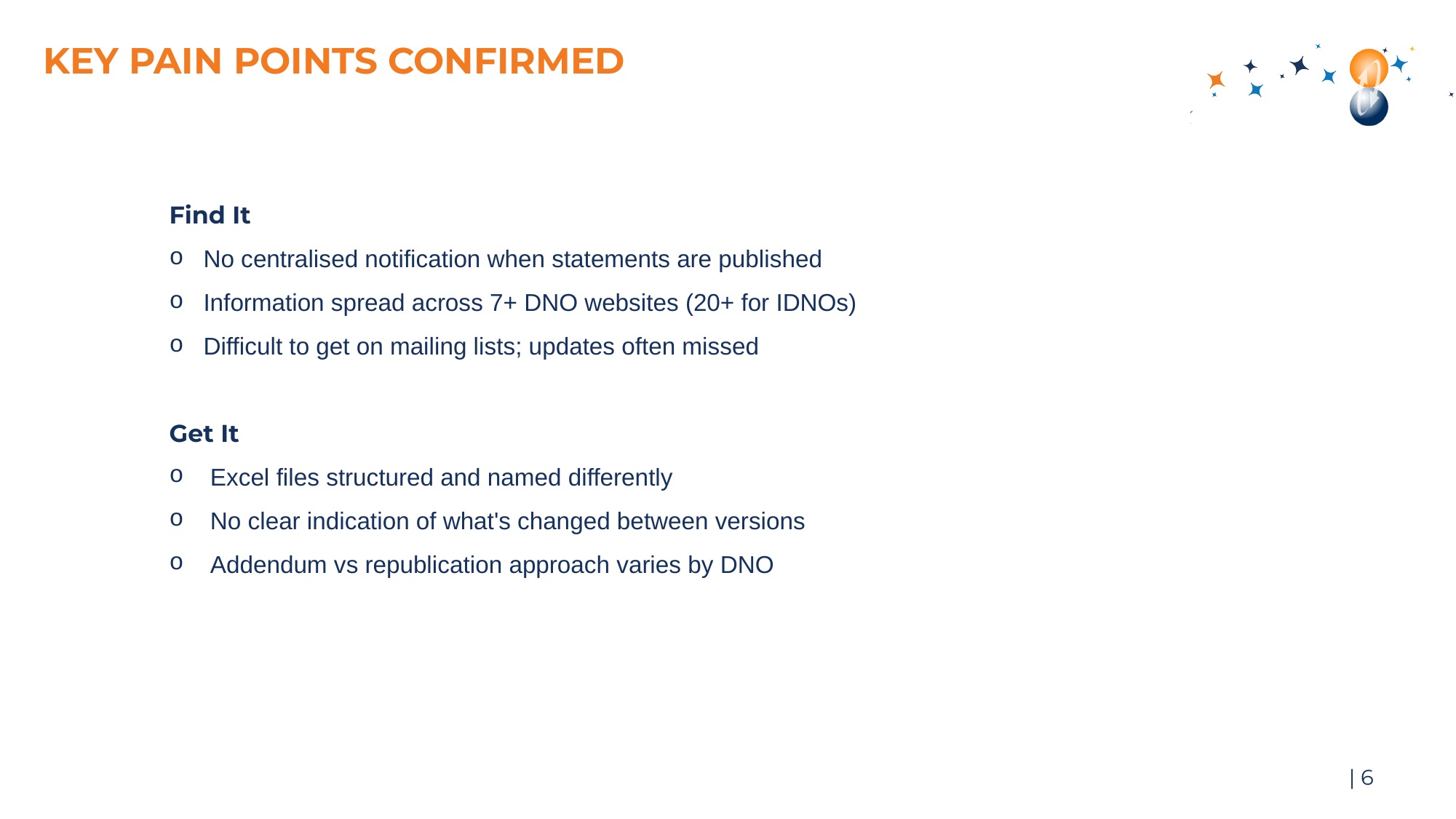

# KEY PAIN POINTS CONFIRMED
Find It
No centralised notification when statements are published
Information spread across 7+ DNO websites (20+ for IDNOs)
Difficult to get on mailing lists; updates often missed

Get It
Excel files structured and named differently
No clear indication of what's changed between versions
Addendum vs republication approach varies by DNO